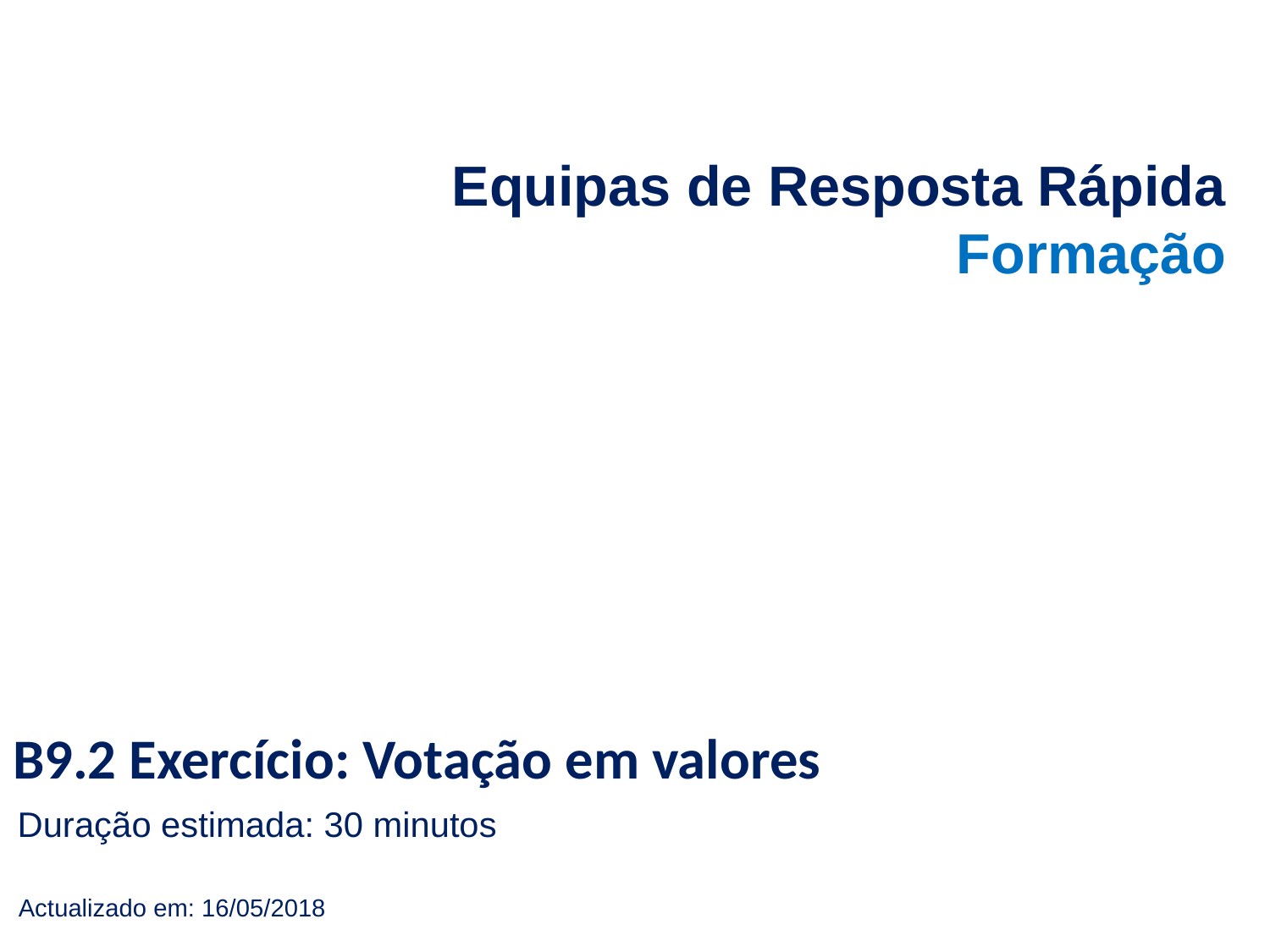

Equipas de Resposta Rápida
Formação
B9.2 Exercício: Votação em valores
Duração estimada: 30 minutos
Actualizado em: 16/05/2018